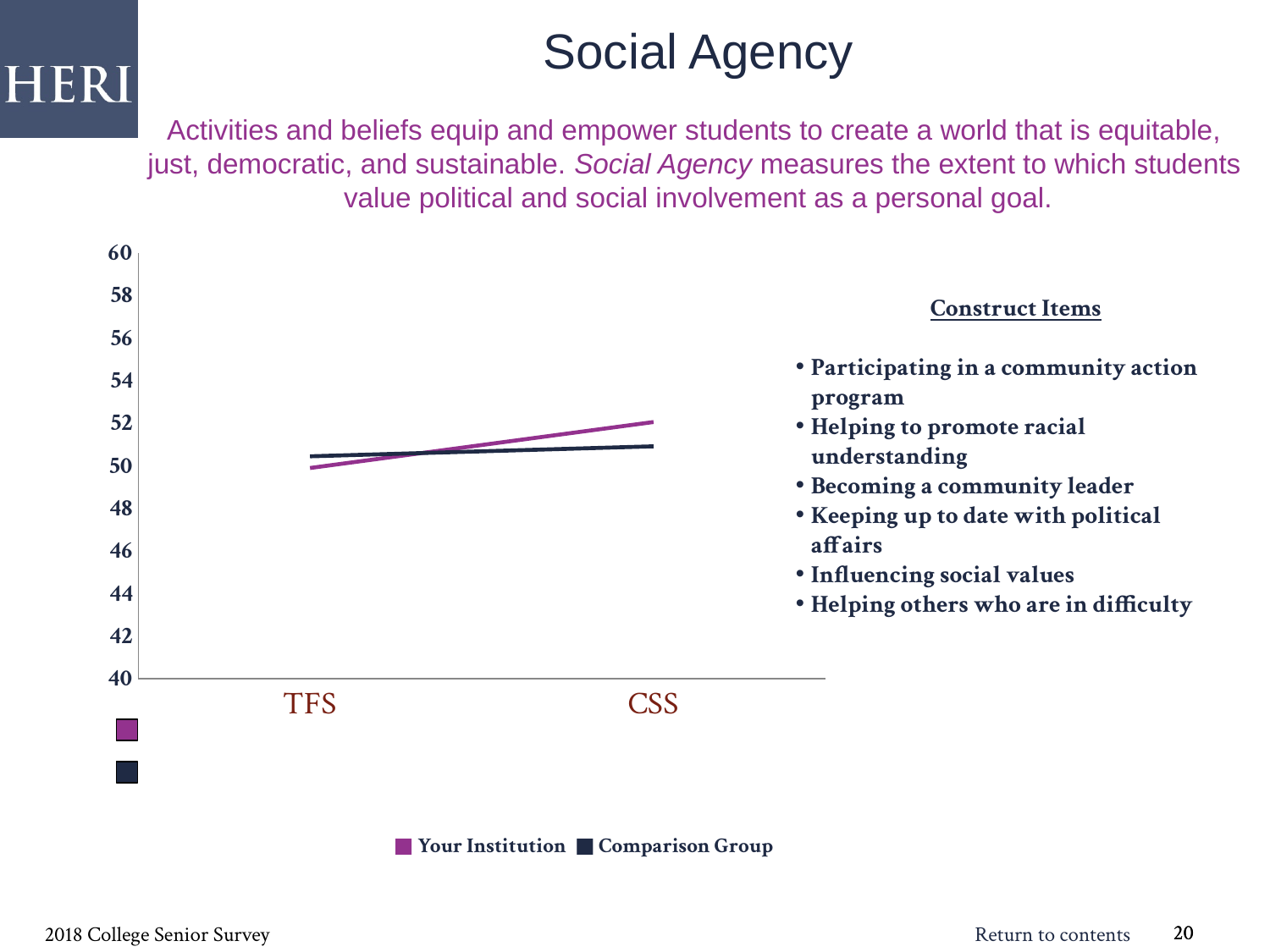

Social Agency
Activities and beliefs equip and empower students to create a world that is equitable,
just, democratic, and sustainable. Social Agency measures the extent to which students
value political and social involvement as a personal goal.

### Chart

| Category | i | c |
|---|---|---|
| TFS | 49.9 | 50.45 |
| CSS | 52.06 | 50.92 |
Construct Items

Participating in a community action  program
Helping to promote racial understanding
Becoming a community leader
Keeping up to date with political affairs
Influencing social values
Helping others who are in difficulty

■ Your Institution  ■ Comparison Group
2018 College Senior Survey
20
20